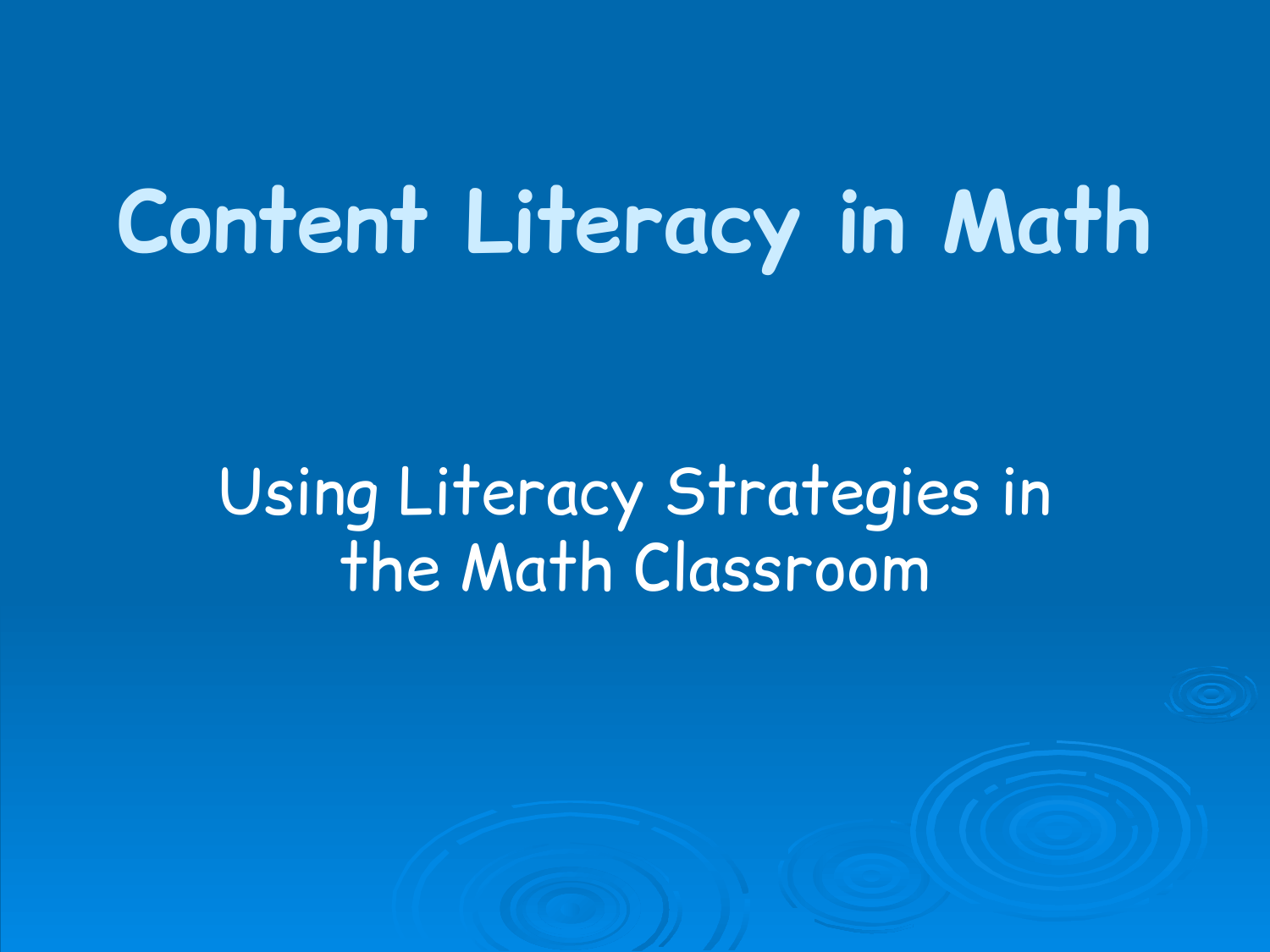

# Content Literacy in Math
Using Literacy Strategies in the Math Classroom